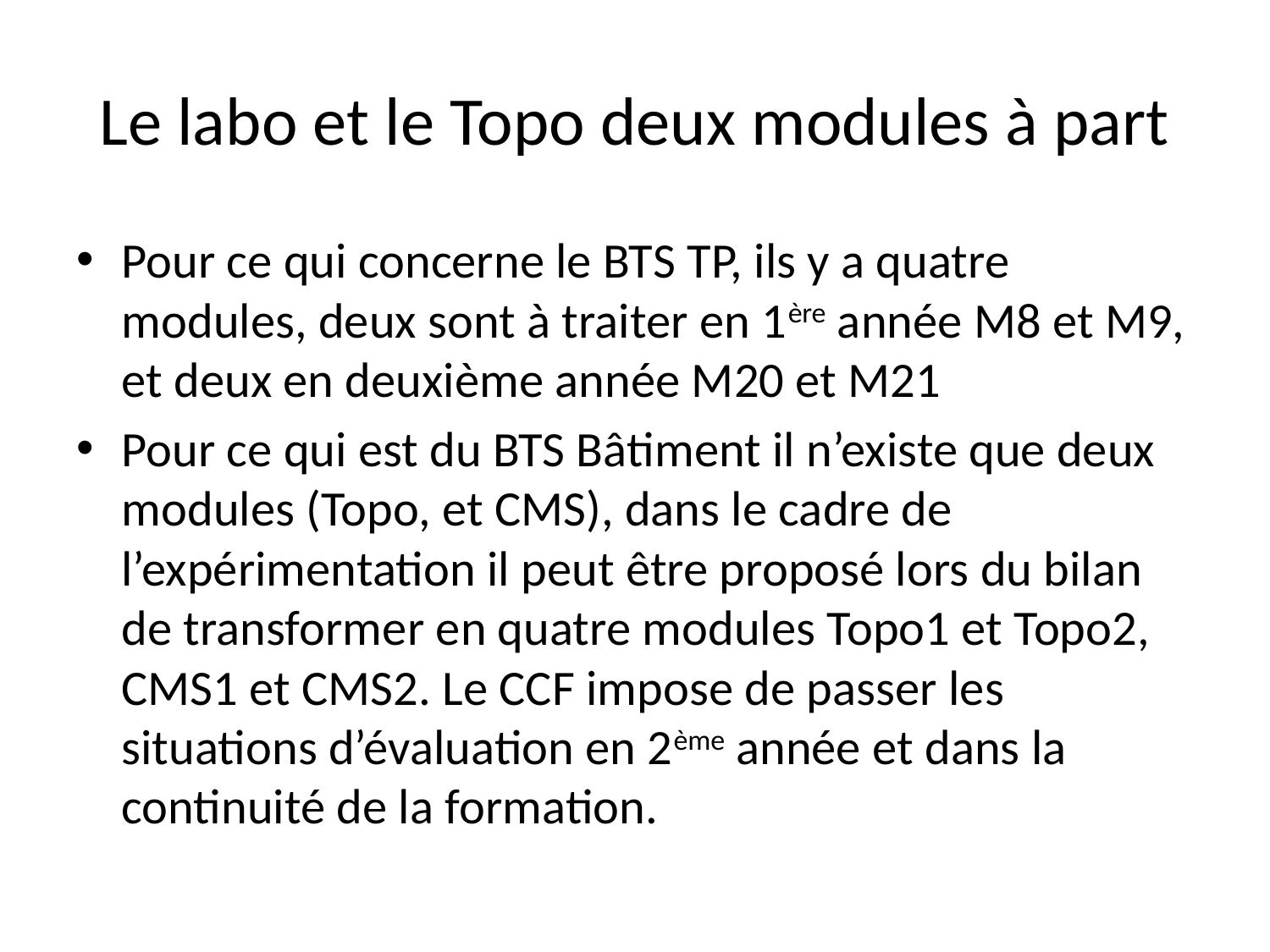

# Le labo et le Topo deux modules à part
Pour ce qui concerne le BTS TP, ils y a quatre modules, deux sont à traiter en 1ère année M8 et M9, et deux en deuxième année M20 et M21
Pour ce qui est du BTS Bâtiment il n’existe que deux modules (Topo, et CMS), dans le cadre de l’expérimentation il peut être proposé lors du bilan de transformer en quatre modules Topo1 et Topo2, CMS1 et CMS2. Le CCF impose de passer les situations d’évaluation en 2ème année et dans la continuité de la formation.